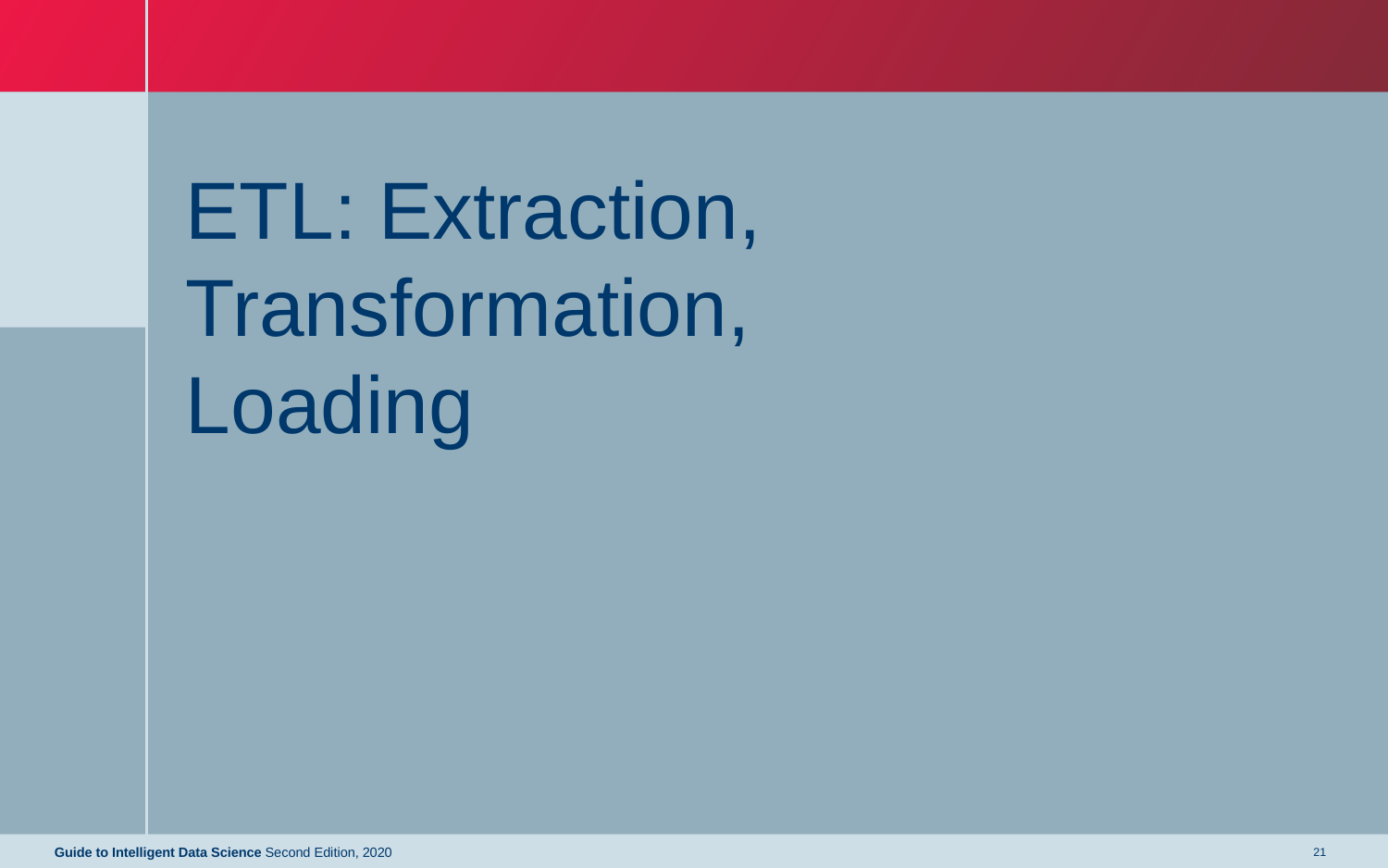

# ETL: Extraction, Transformation, Loading
Guide to Intelligent Data Science Second Edition, 2020
21